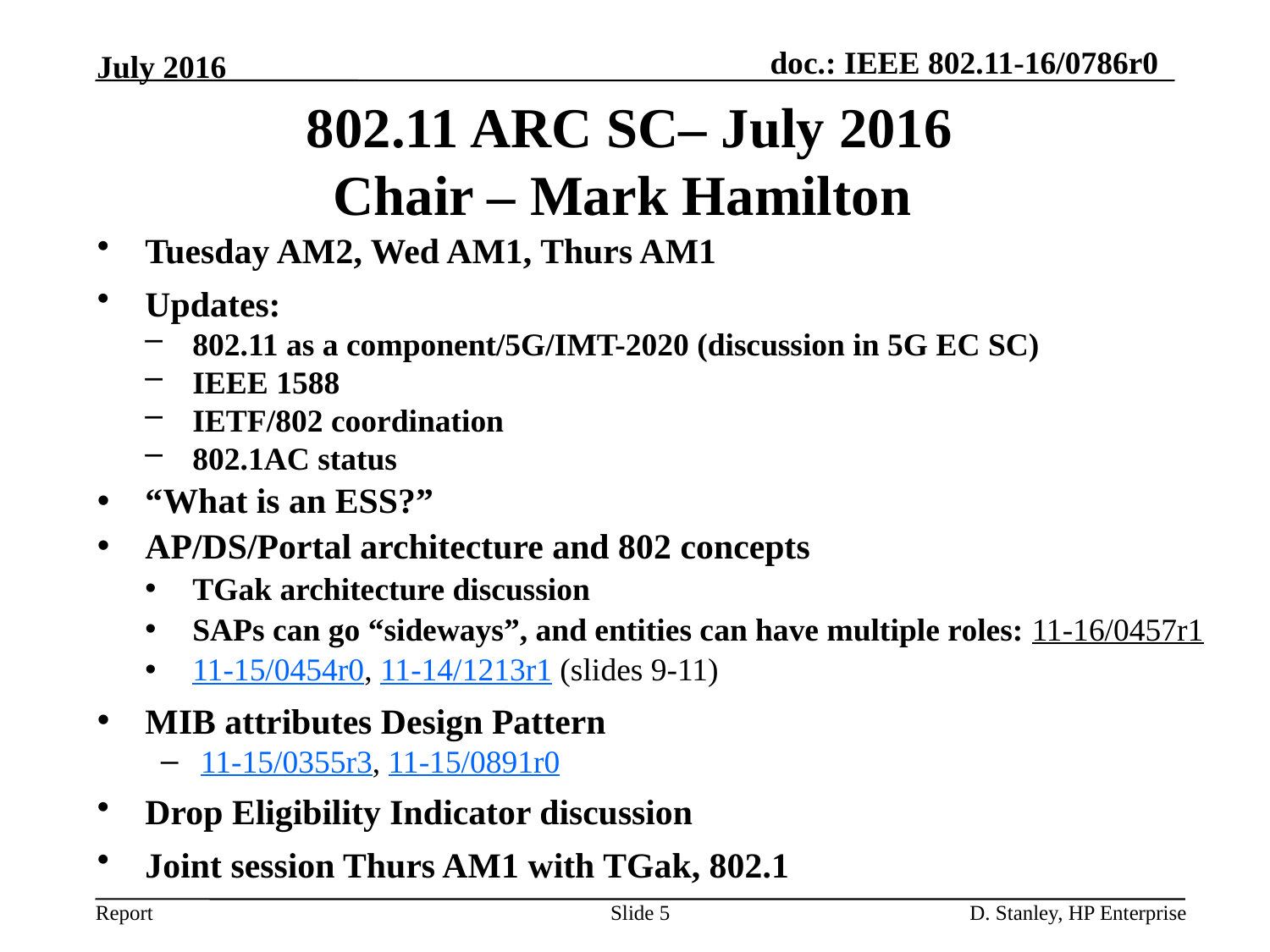

July 2016
# 802.11 ARC SC– July 2016 Chair – Mark Hamilton
Tuesday AM2, Wed AM1, Thurs AM1
Updates:
802.11 as a component/5G/IMT-2020 (discussion in 5G EC SC)
IEEE 1588
IETF/802 coordination
802.1AC status
“What is an ESS?”
AP/DS/Portal architecture and 802 concepts
TGak architecture discussion
SAPs can go “sideways”, and entities can have multiple roles: 11-16/0457r1
11-15/0454r0, 11-14/1213r1 (slides 9-11)
MIB attributes Design Pattern
11-15/0355r3, 11-15/0891r0
Drop Eligibility Indicator discussion
Joint session Thurs AM1 with TGak, 802.1
Slide 5
D. Stanley, HP Enterprise